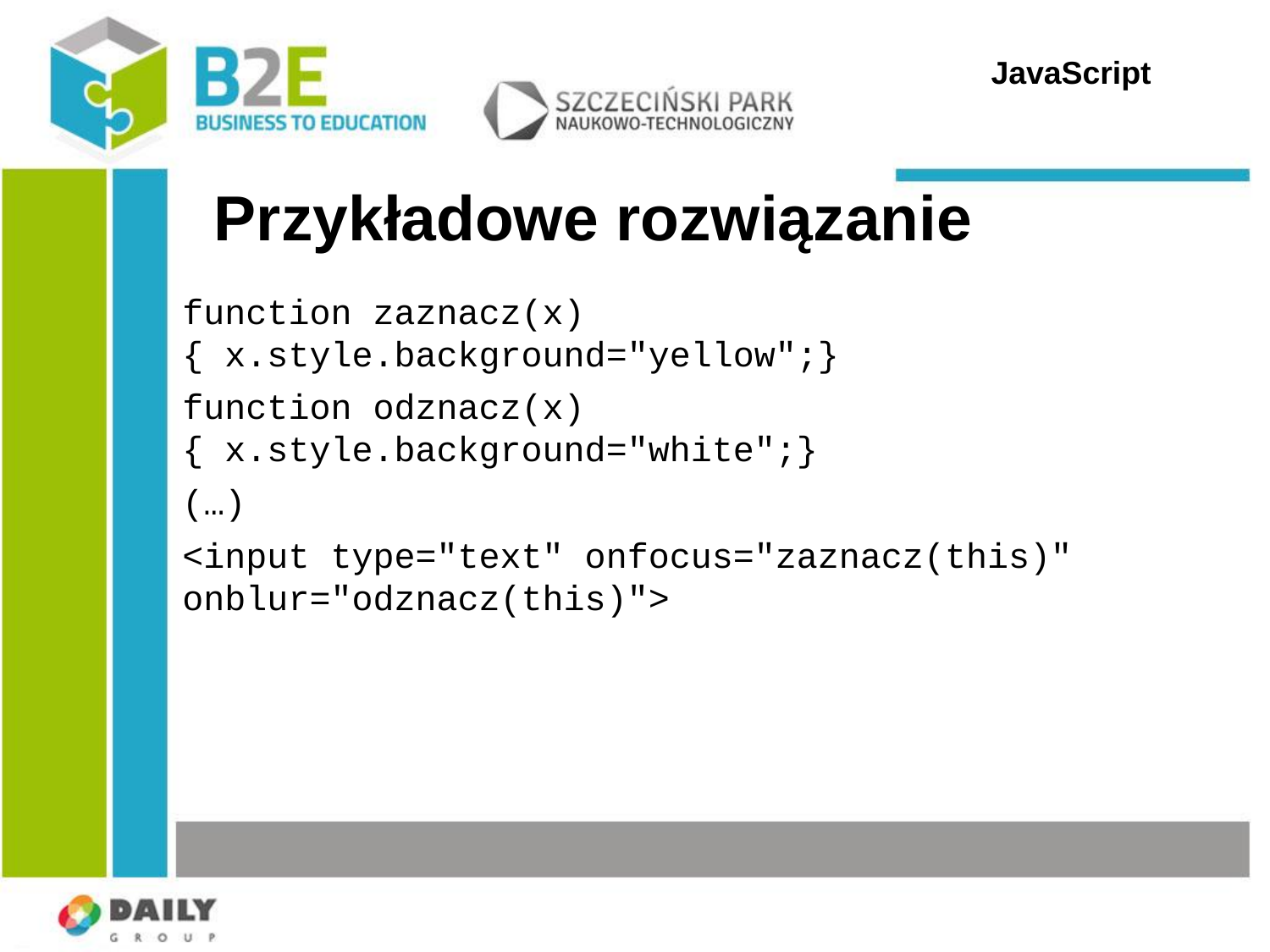

JavaScript
Przykładowe rozwiązanie
function zaznacz(x) { x.style.background="yellow";}
function odznacz(x) { x.style.background="white";}
(…)
<input type="text" onfocus="zaznacz(this)" onblur="odznacz(this)">